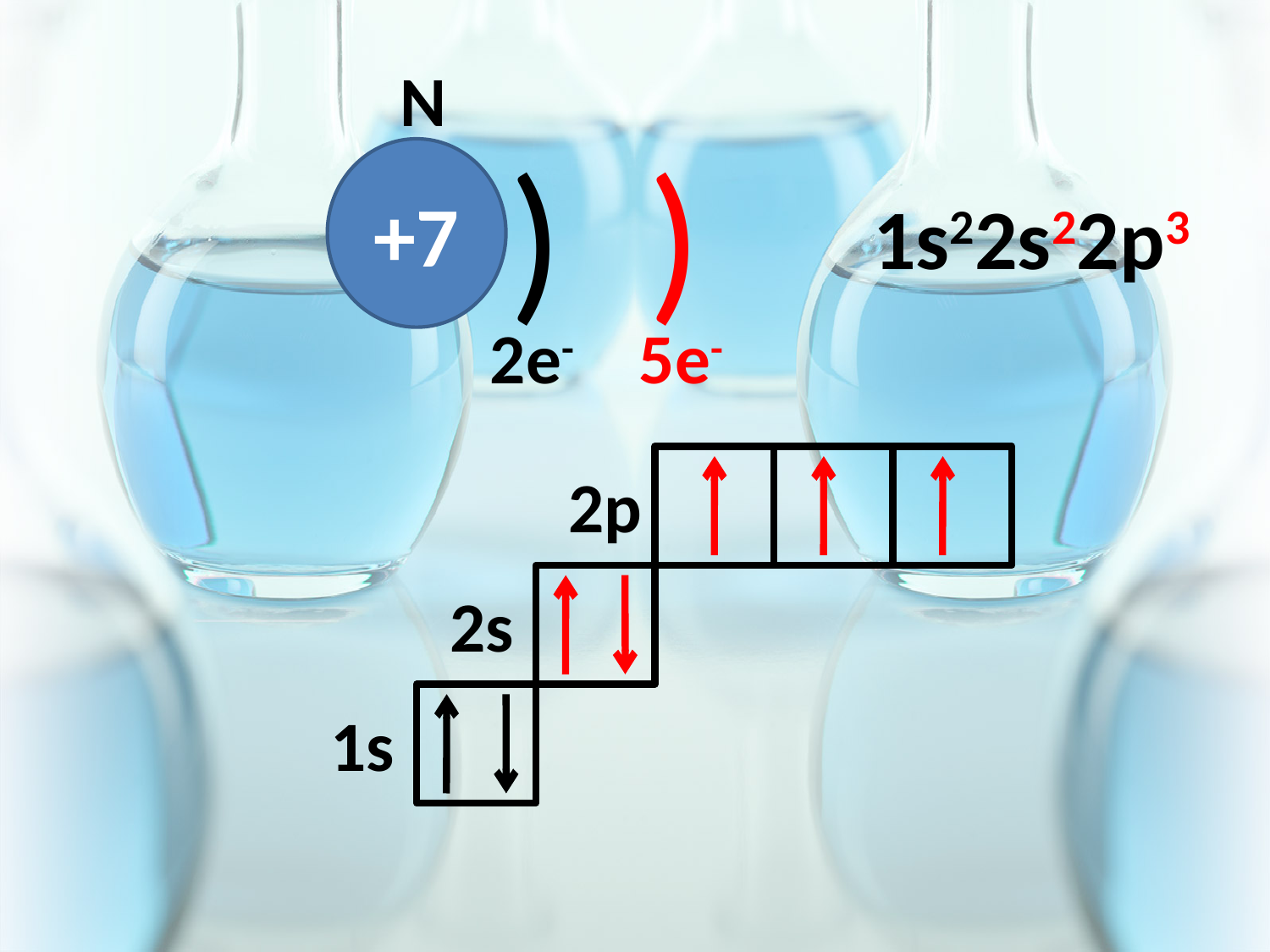

N
)
)
+7
1s22s22p3
2e-
5e-

2p

2s

1s